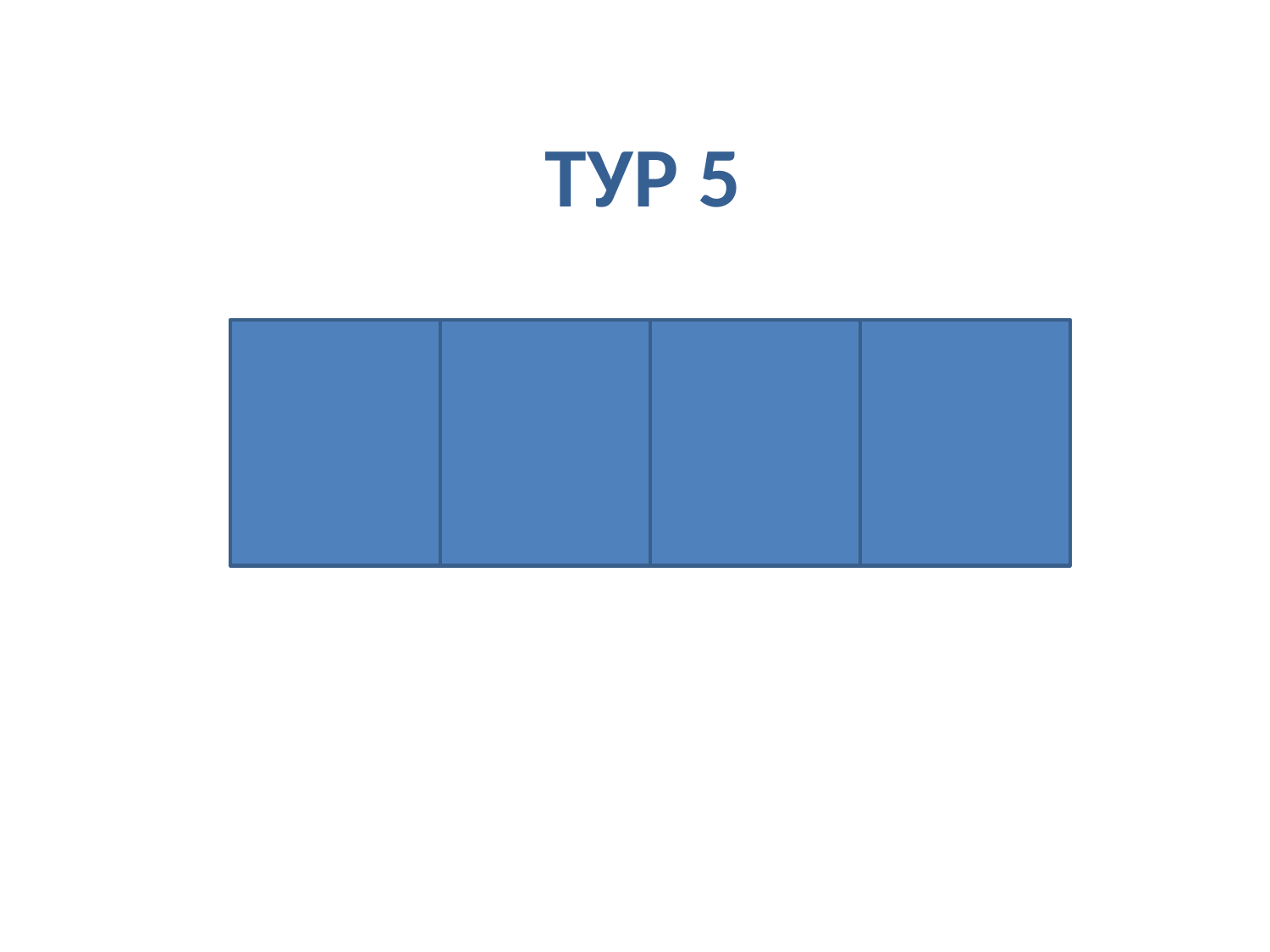

ТУР 5

|  |  |  |  |
| --- | --- | --- | --- |
Л     У     Г     И